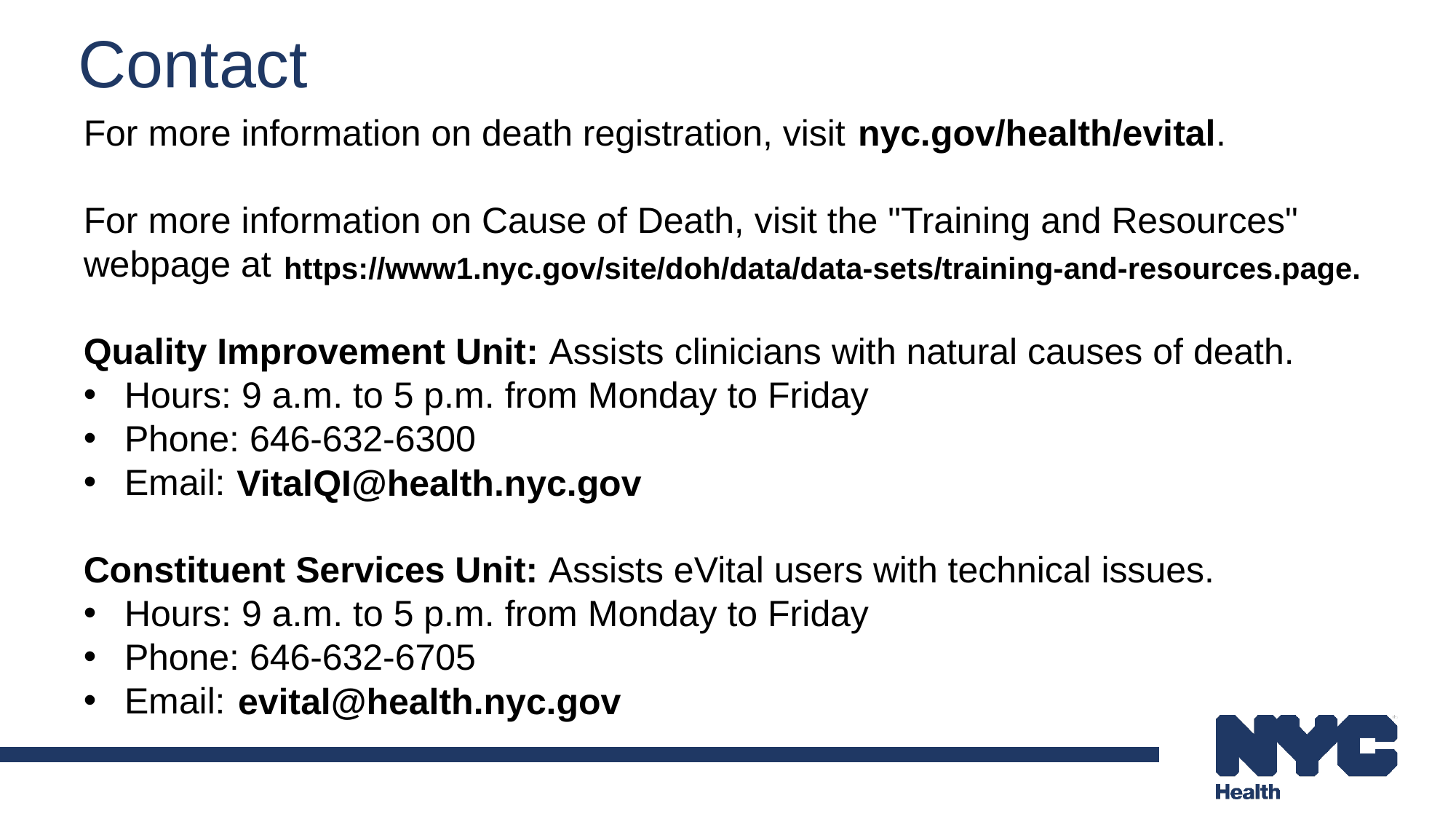

# Contact
nyc.gov/health/evital.
For more information on death registration, visit

For more information on Cause of Death, visit the "Training and Resources" webpage at

Quality Improvement Unit: Assists clinicians with natural causes of death.
Hours: 9 a.m. to 5 p.m. from Monday to Friday
Phone: 646-632-6300
Email:

Constituent Services Unit: Assists eVital users with technical issues.
Hours: 9 a.m. to 5 p.m. from Monday to Friday
Phone: 646-632-6705
Email:

https://www1.nyc.gov/site/doh/data/data-sets/training-and-resources.page.
VitalQI@health.nyc.gov
evital@health.nyc.gov